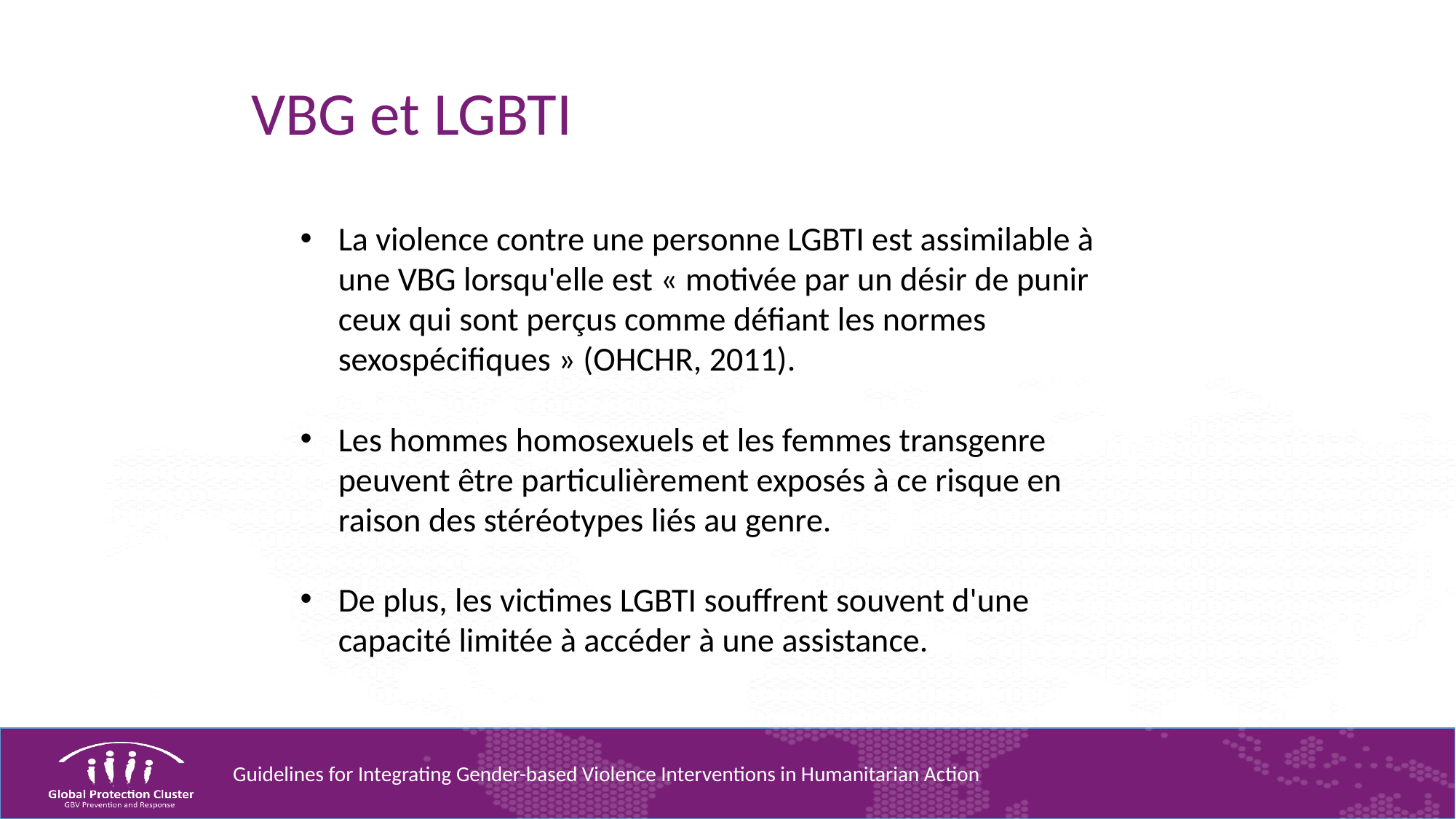

VBG et LGBTI

La violence contre une personne LGBTI est assimilable à une VBG lorsqu'elle est « motivée par un désir de punir ceux qui sont perçus comme défiant les normes sexospécifiques » (OHCHR, 2011).

Les hommes homosexuels et les femmes transgenre peuvent être particulièrement exposés à ce risque en raison des stéréotypes liés au genre.

De plus, les victimes LGBTI souffrent souvent d'une capacité limitée à accéder à une assistance.